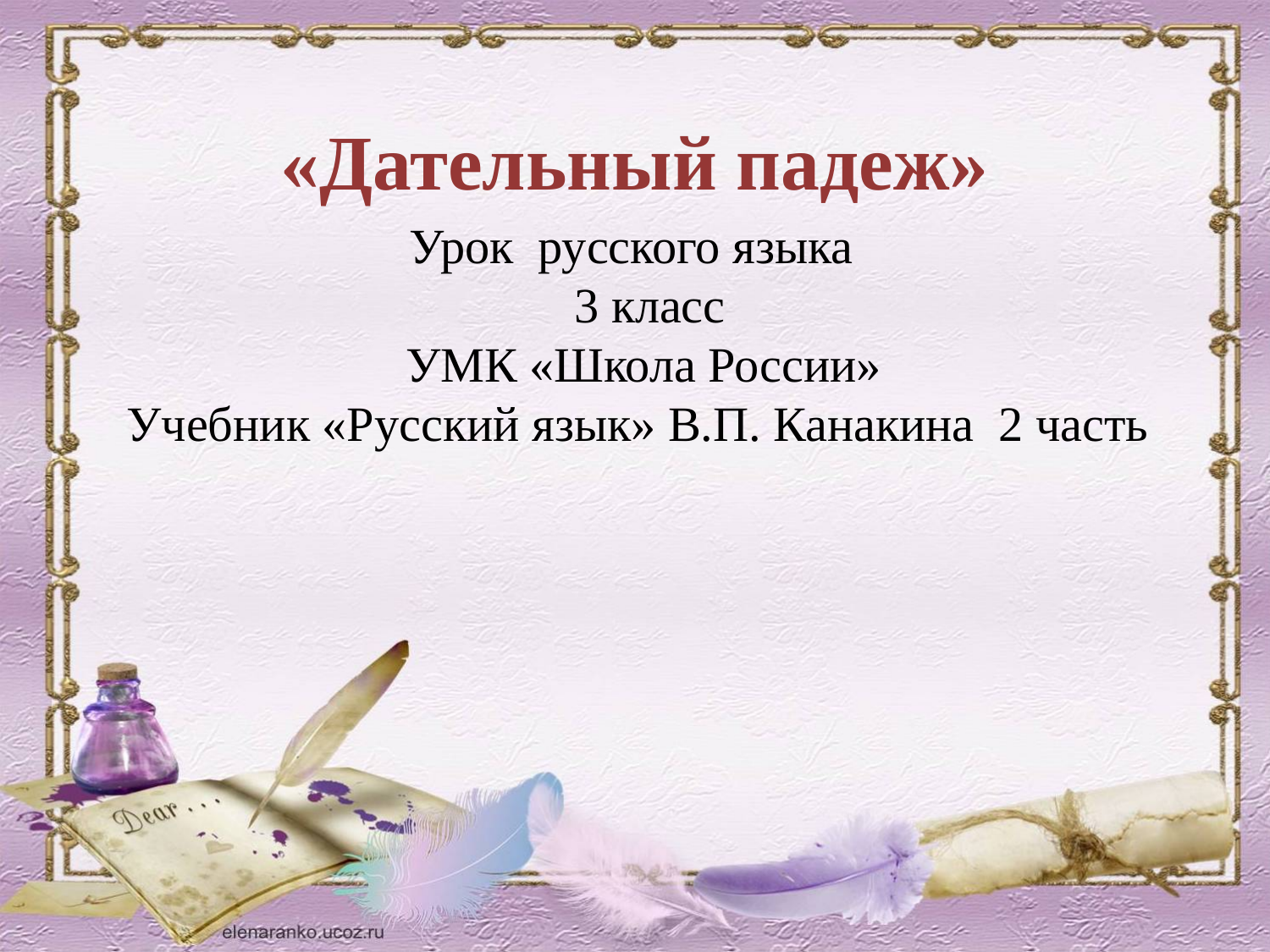

«Дательный падеж»
Урок  русского языка
3 класс
УМК «Школа России»
Учебник «Русский язык» В.П. Канакина  2 часть